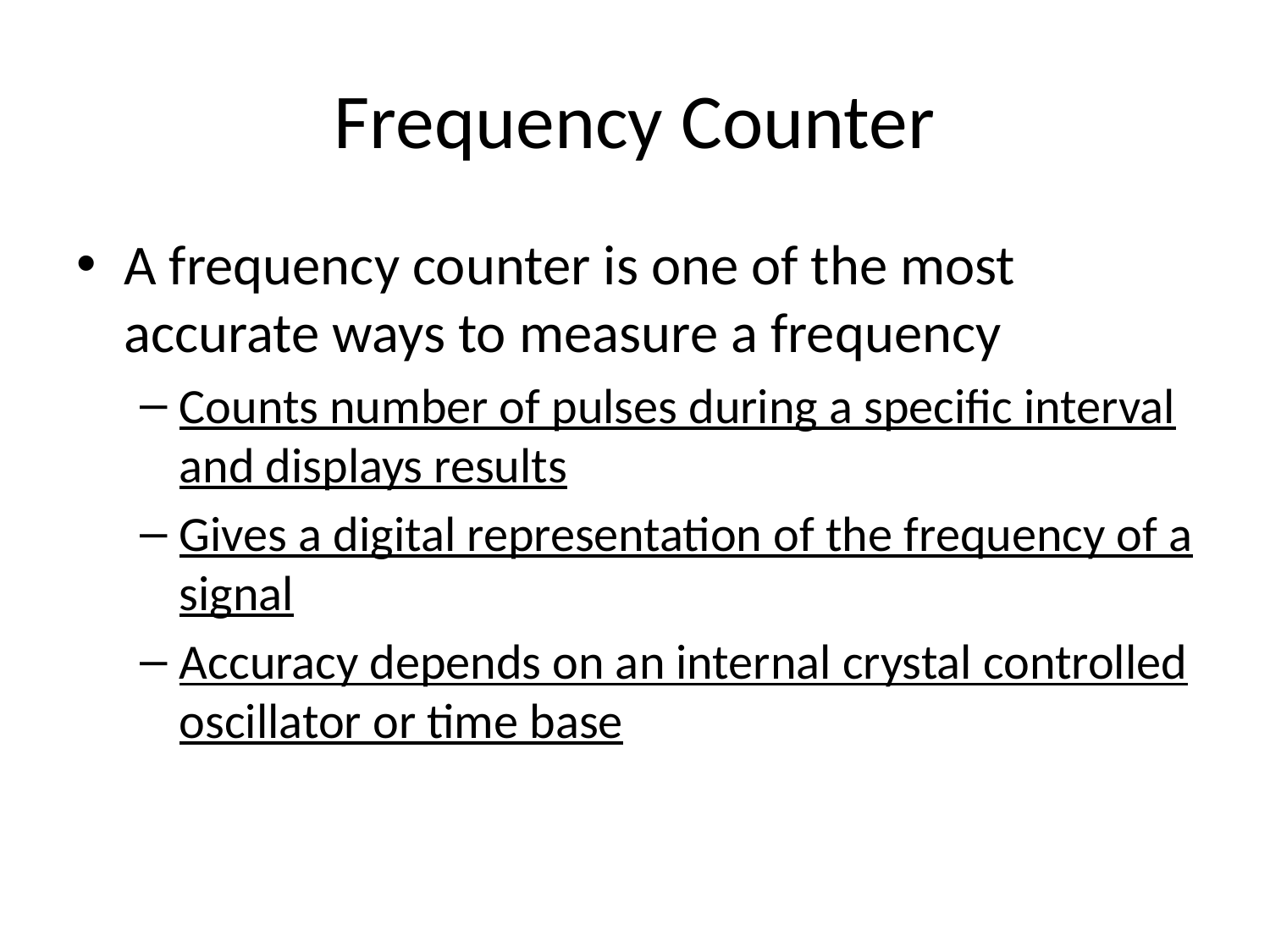

# Frequency Counter
A frequency counter is one of the most accurate ways to measure a frequency
Counts number of pulses during a specific interval and displays results
Gives a digital representation of the frequency of a signal
Accuracy depends on an internal crystal controlled oscillator or time base